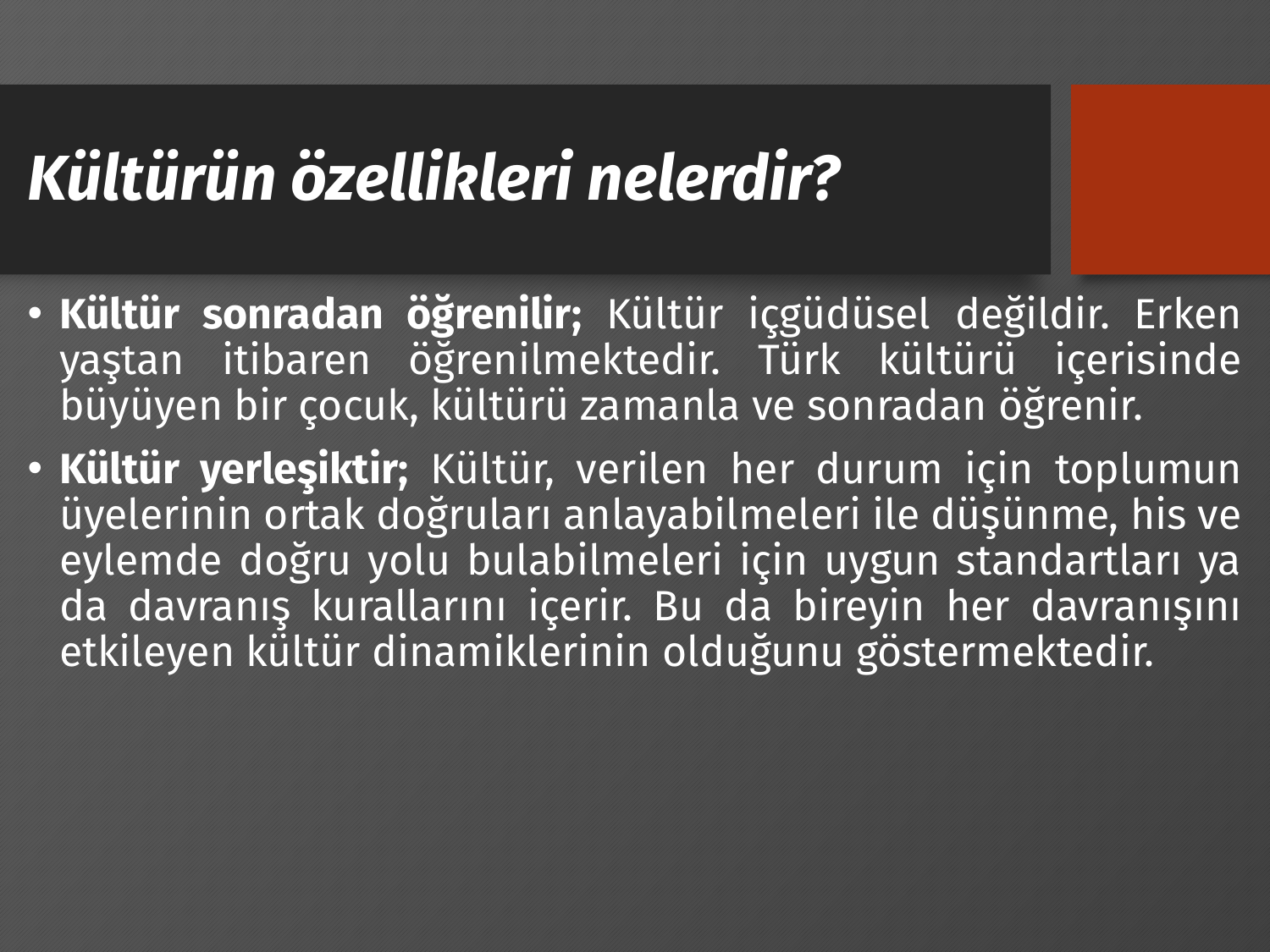

# Kültürün özellikleri nelerdir?
Kültür sonradan öğrenilir; Kültür içgüdüsel değildir. Erken yaştan itibaren öğrenilmektedir. Türk kültürü içerisinde büyüyen bir çocuk, kültürü zamanla ve sonradan öğrenir.
Kültür yerleşiktir; Kültür, verilen her durum için toplumun üyelerinin ortak doğruları anlayabilmeleri ile düşünme, his ve eylemde doğru yolu bulabilmeleri için uygun standartları ya da davranış kurallarını içerir. Bu da bireyin her davranışını etkileyen kültür dinamiklerinin olduğunu göstermektedir.